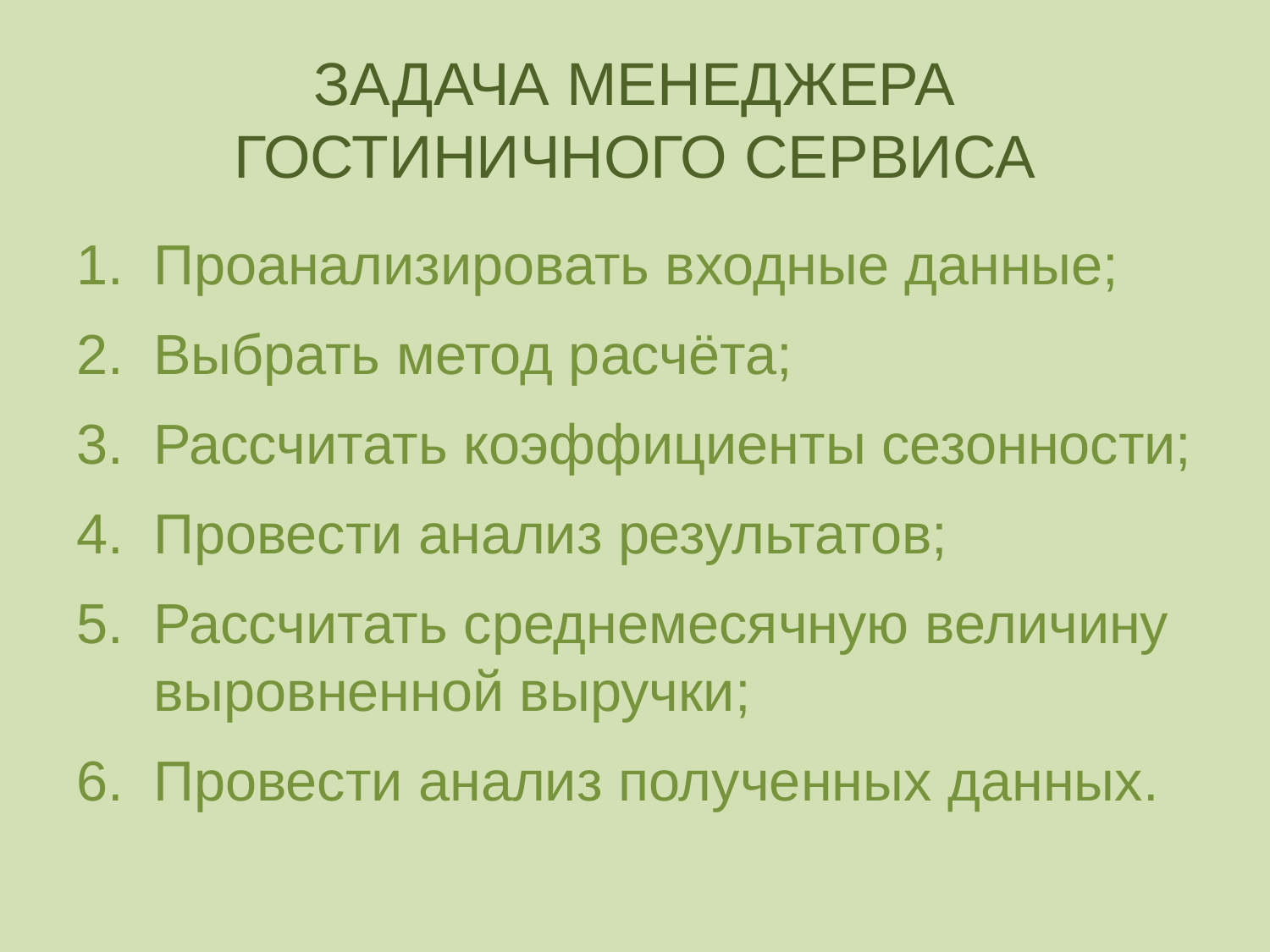

# ЗАДАЧА МЕНЕДЖЕРА ГОСТИНИЧНОГО СЕРВИСА
Проанализировать входные данные;
Выбрать метод расчёта;
Рассчитать коэффициенты сезонности;
Провести анализ результатов;
Рассчитать среднемесячную величину выровненной выручки;
Провести анализ полученных данных.